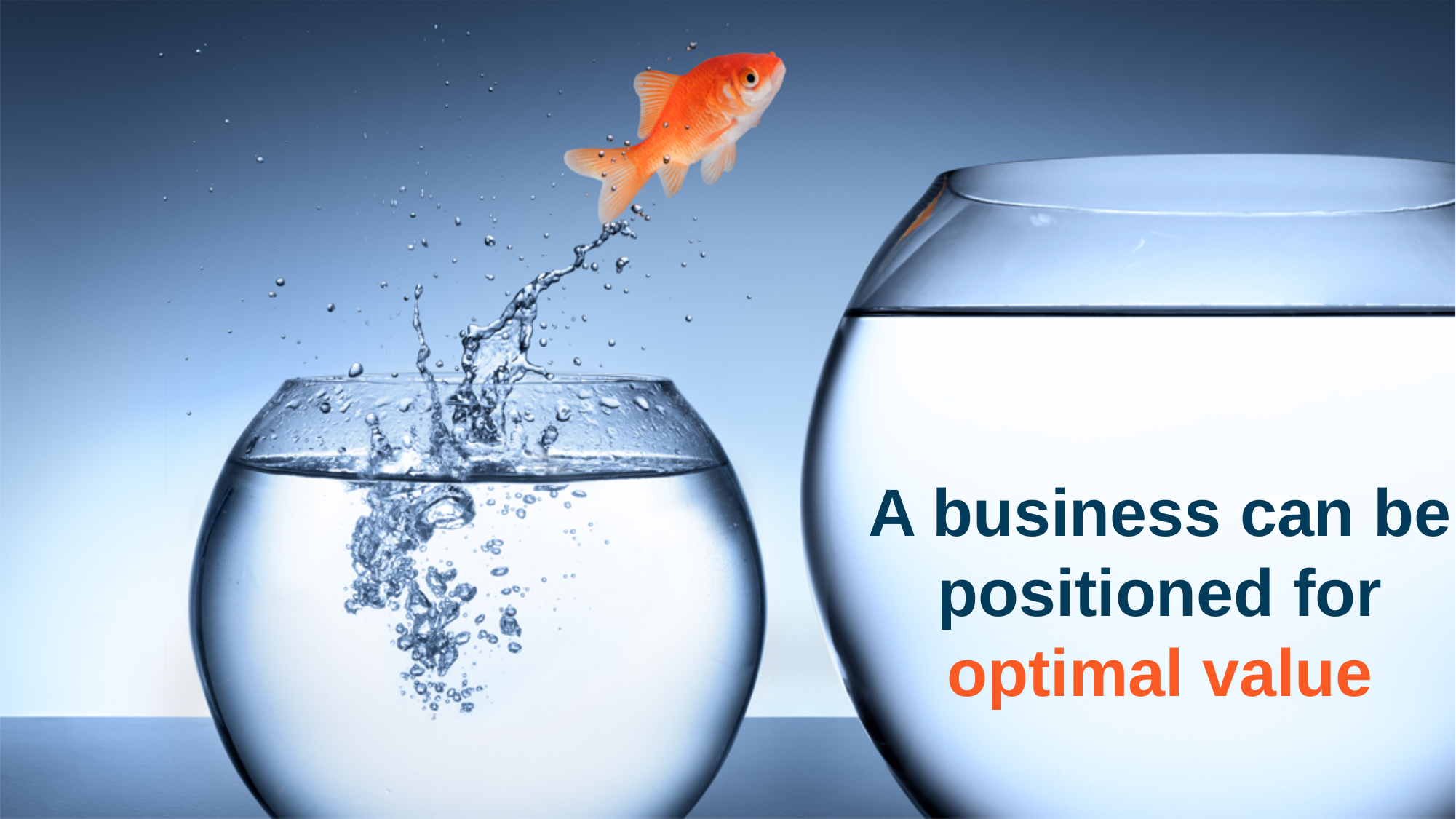

A business can be positioned for optimal value